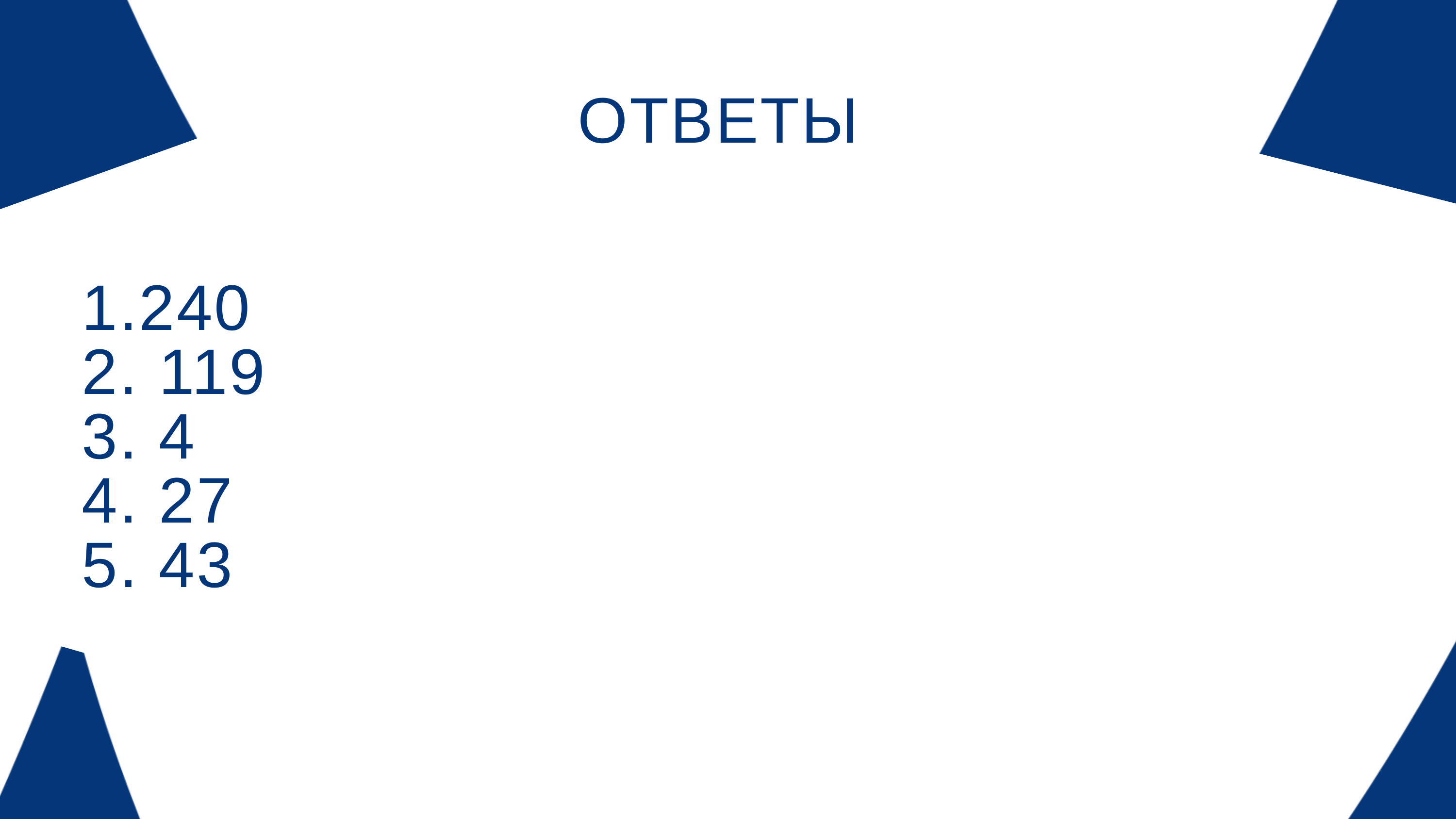

ОТВЕТЫ
1.240
2. 119
3. 4
4. 27
5. 43